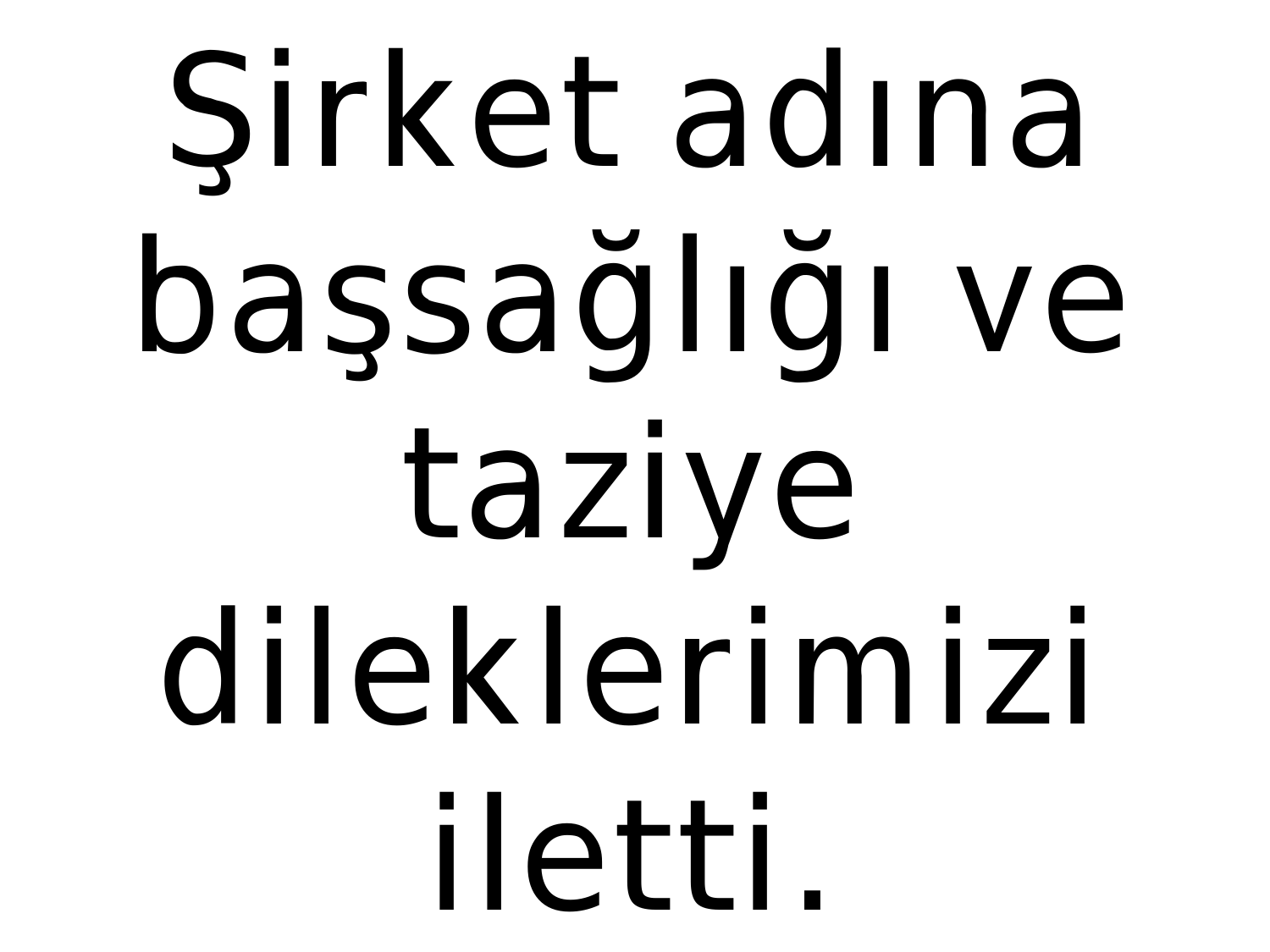

# Şirket adına başsağlığı ve taziye dileklerimizi iletti.